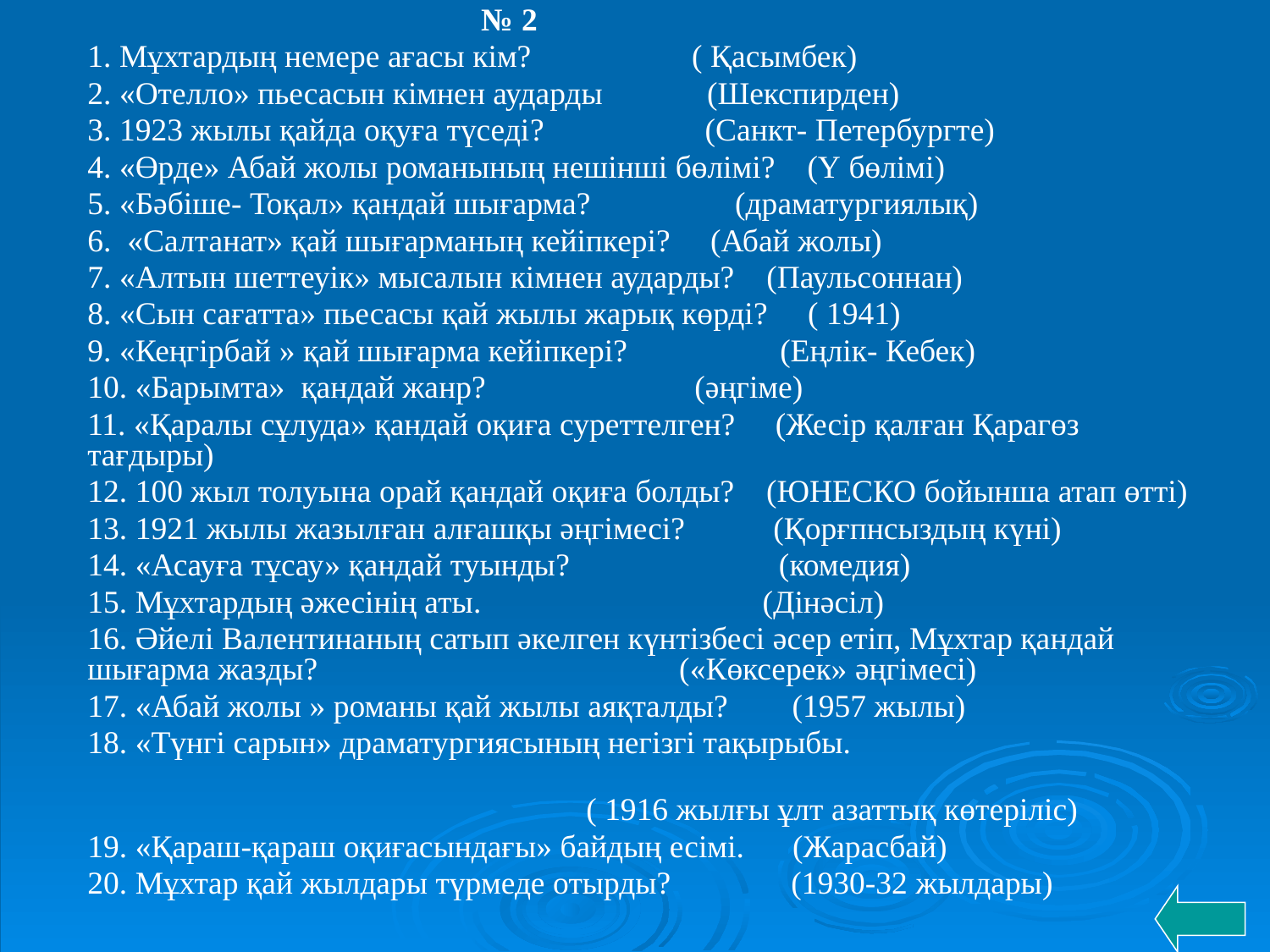

№ 2
1. Мұхтардың немере ағасы кім?                    ( Қасымбек)
2. «Отелло» пьесасын кімнен аударды             (Шекспирден)
3. 1923 жылы қайда оқуға түседі?                    (Санкт- Петербургте)
4. «Өрде» Абай жолы романының нешінші бөлімі?    (Ү бөлімі)
5. «Бәбіше- Тоқал» қандай шығарма?                  (драматургиялық)
6.  «Салтанат» қай шығарманың кейіпкері?     (Абай жолы)
7. «Алтын шеттеуік» мысалын кімнен аударды?    (Паульсоннан)
8. «Сын сағатта» пьесасы қай жылы жарық көрді?     ( 1941)
9. «Кеңгірбай » қай шығарма кейіпкері?                   (Еңлік- Кебек)
10. «Барымта»  қандай жанр?                          (әңгіме)
11. «Қаралы сұлуда» қандай оқиға суреттелген?     (Жесір қалған Қарагөз тағдыры)
12. 100 жыл толуына орай қандай оқиға болды?    (ЮНЕСКО бойынша атап өтті)
13. 1921 жылы жазылған алғашқы әңгімесі?           (Қорғпнсыздың күні)
14. «Асауға тұсау» қандай туынды?                          (комедия)
15. Мұхтардың әжесінің аты.                                   (Дінәсіл)
16. Әйелі Валентинаның сатып әкелген күнтізбесі әсер етіп, Мұхтар қандай шығарма жазды?                                             («Көксерек» әңгімесі)
17. «Абай жолы » романы қай жылы аяқталды?        (1957 жылы)
18. «Түнгі сарын» драматургиясының негізгі тақырыбы.
                                                              ( 1916 жылғы ұлт азаттық көтеріліс)
19. «Қараш-қараш оқиғасындағы» байдың есімі.      (Жарасбай)
20. Мұхтар қай жылдары түрмеде отырды?               (1930-32 жылдары)